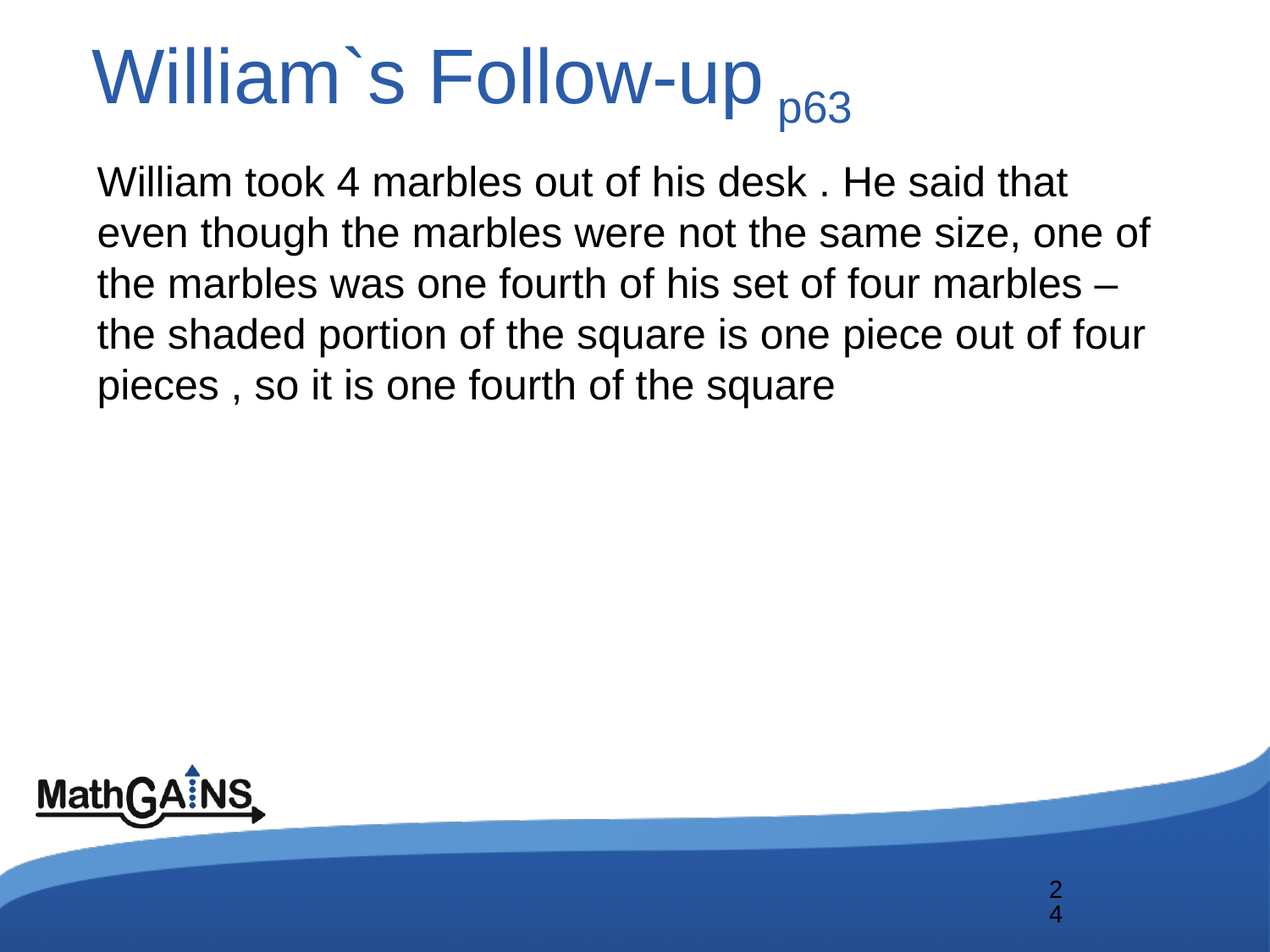

# William`s Follow-up p63
William took 4 marbles out of his desk . He said that even though the marbles were not the same size, one of the marbles was one fourth of his set of four marbles – the shaded portion of the square is one piece out of four pieces , so it is one fourth of the square
24